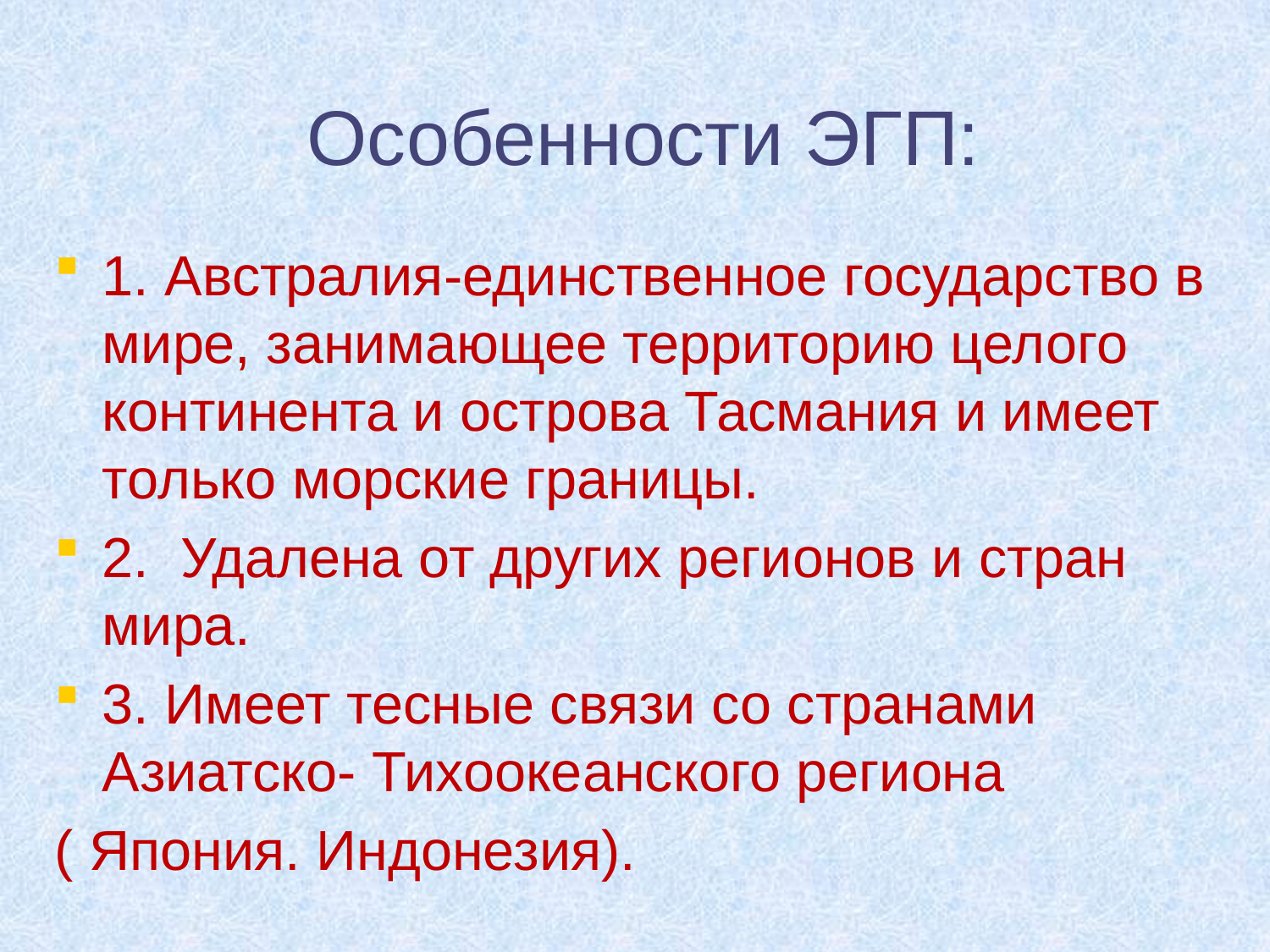

# Особенности ЭГП:
1. Австралия-единственное государство в мире, занимающее территорию целого континента и острова Тасмания и имеет только морские границы.
2.  Удалена от других регионов и стран мира.
3. Имеет тесные связи со странами Азиатско- Тихоокеанского региона
( Япония. Индонезия).